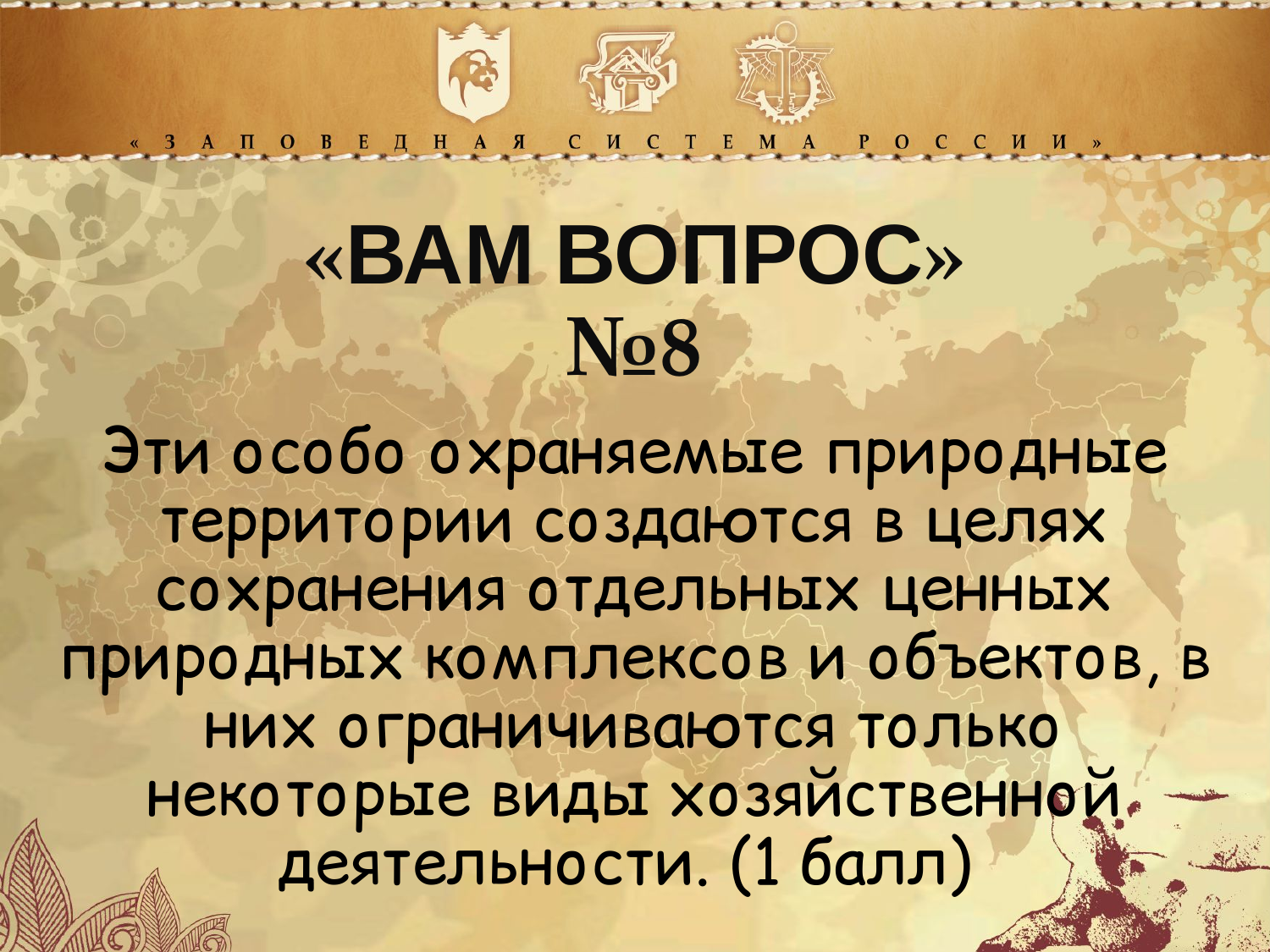

«ВАМ ВОПРОС»
№8
Эти особо охраняемые природные территории создаются в целях сохранения отдельных ценных природных комплексов и объектов, в них ограничиваются только некоторые виды хозяйственной деятельности. (1 балл)